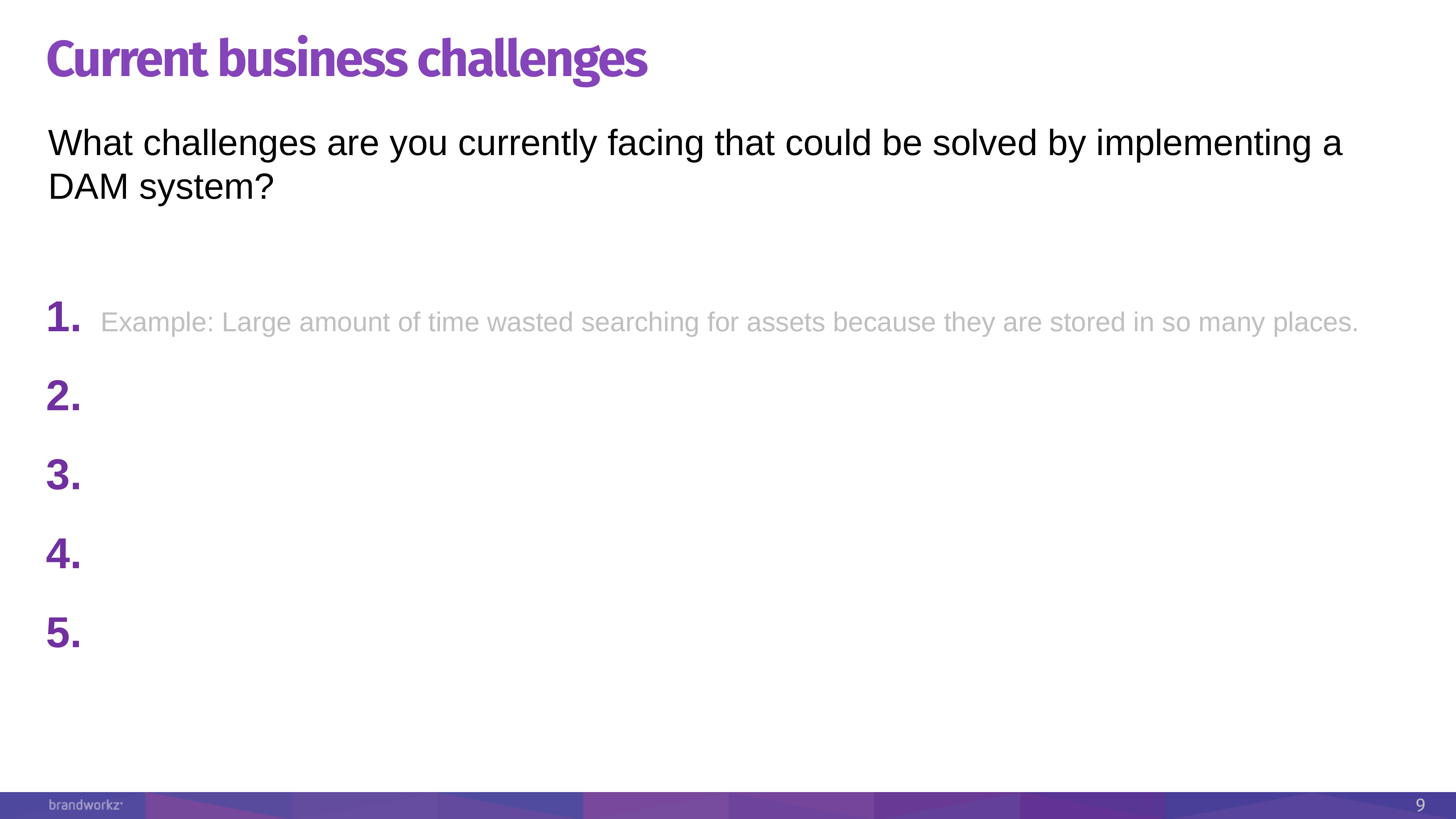

# Current business challenges
What challenges are you currently facing that could be solved by implementing a DAM system?
1.	Example: Large amount of time wasted searching for assets because they are stored in so many places.
2.
3.
4.
5.